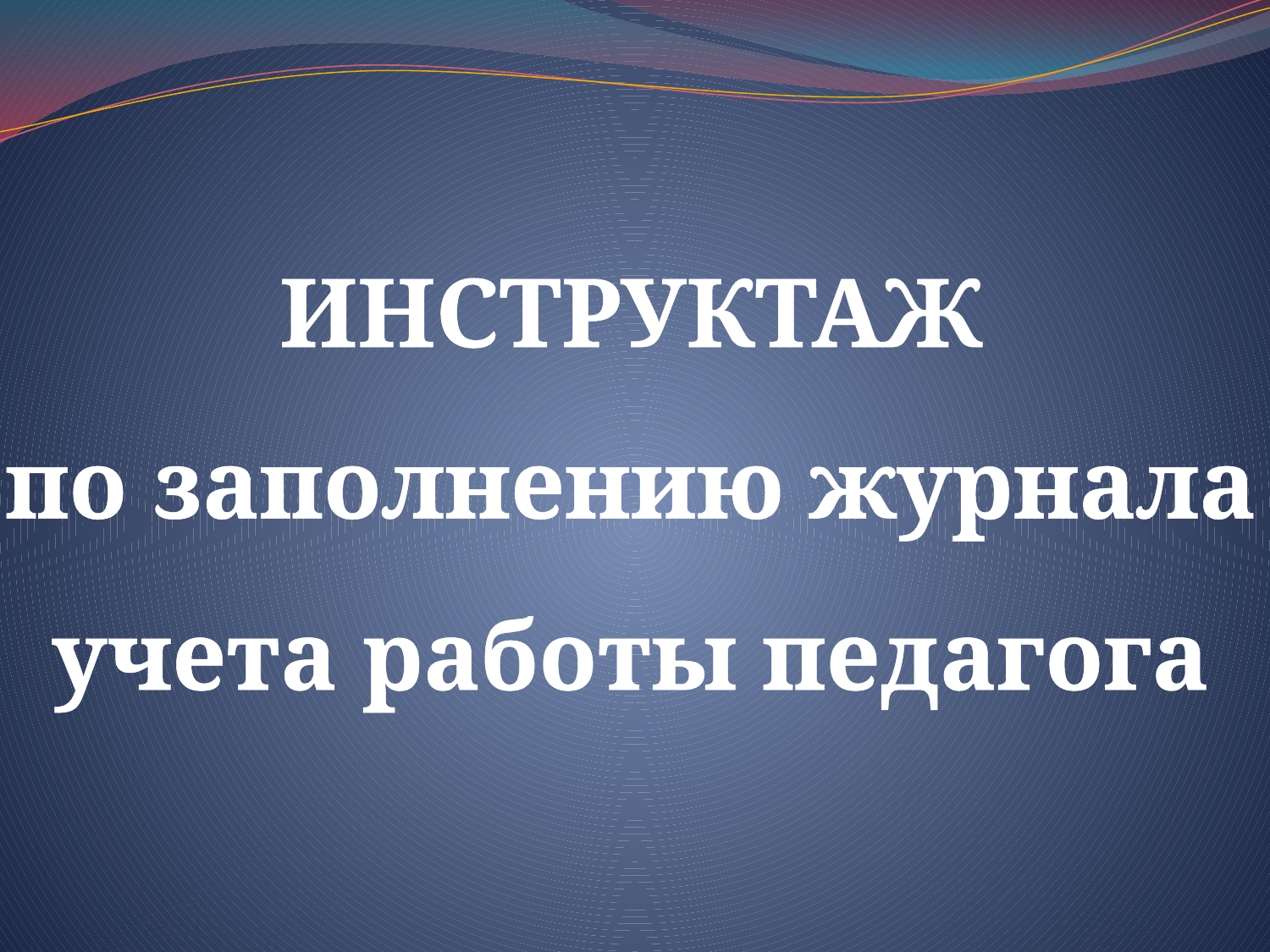

ИНСТРУКТАЖ
по заполнению журнала
учета работы педагога